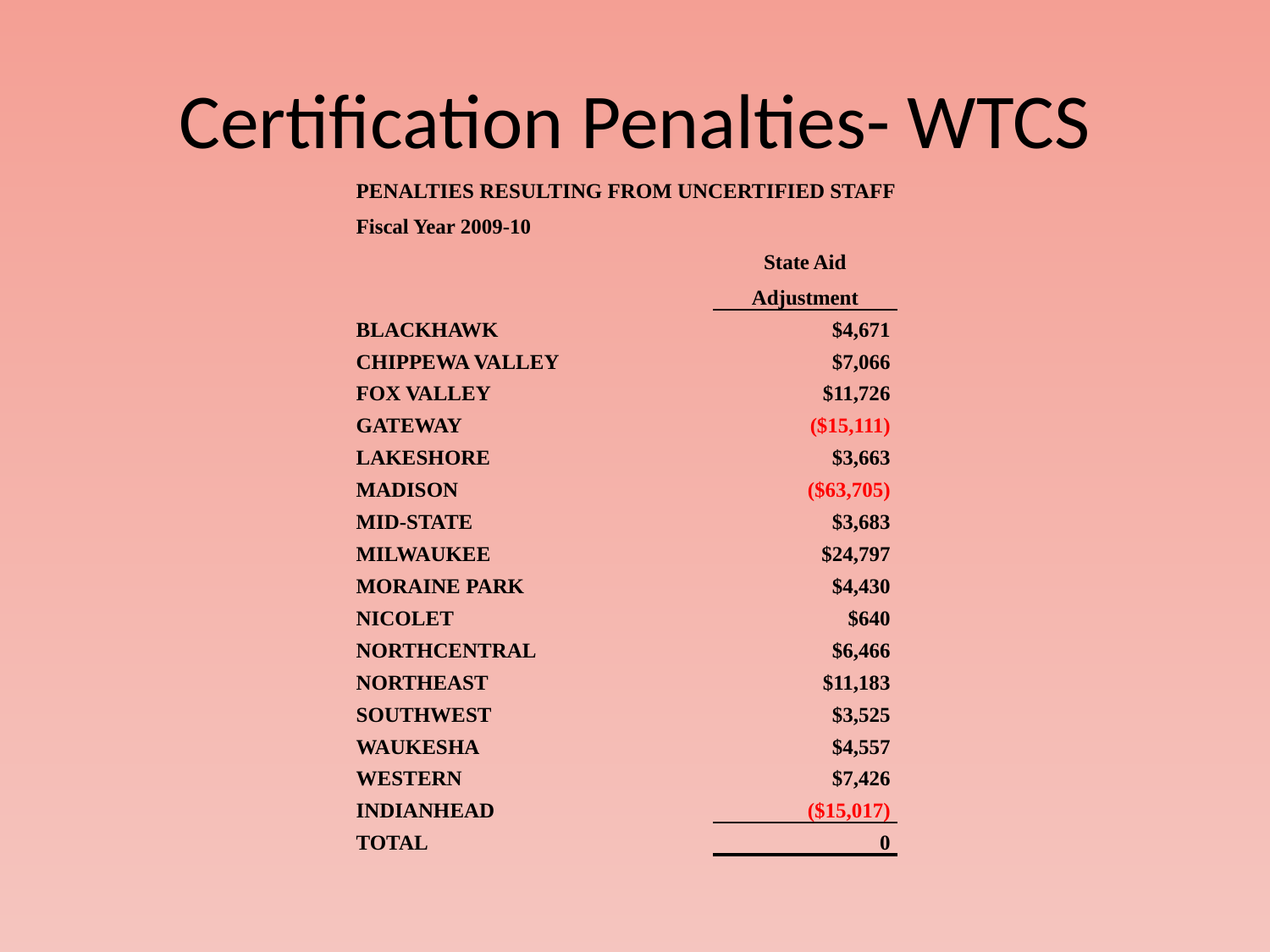

# Certification Penalties- WTCS
| PENALTIES RESULTING FROM UNCERTIFIED STAFF |  |  |  |  |  |  |  |  |  |  |  |  |  |  |
| --- | --- | --- | --- | --- | --- | --- | --- | --- | --- | --- | --- | --- | --- | --- |
| Fiscal Year 2009-10 |  |  |  |  |  |  |  |  |  |  |  |  |  |  |
|  | State Aid |  |  |  |  |  |  |  |  |  |  |  |  |  |
|  | Adjustment |  |  |  |  |  |  |  |  |  |  |  |  |  |
| BLACKHAWK | $4,671 |  |  |  |  |  |  |  |  |  |  |  |  |  |
| CHIPPEWA VALLEY | $7,066 |  |  |  |  |  |  |  |  |  |  |  |  |  |
| FOX VALLEY | $11,726 |  |  |  |  |  |  |  |  |  |  |  |  |  |
| GATEWAY | ($15,111) |  |  |  |  |  |  |  |  |  |  |  |  |  |
| LAKESHORE | $3,663 |  |  |  |  |  |  |  |  |  |  |  |  |  |
| MADISON | ($63,705) |  |  |  |  |  |  |  |  |  |  |  |  |  |
| MID-STATE | $3,683 |  |  |  |  |  |  |  |  |  |  |  |  |  |
| MILWAUKEE | $24,797 |  |  |  |  |  |  |  |  |  |  |  |  |  |
| MORAINE PARK | $4,430 |  |  |  |  |  |  |  |  |  |  |  |  |  |
| NICOLET | $640 |  |  |  |  |  |  |  |  |  |  |  |  |  |
| NORTHCENTRAL | $6,466 |  |  |  |  |  |  |  |  |  |  |  |  |  |
| NORTHEAST | $11,183 |  |  |  |  |  |  |  |  |  |  |  |  |  |
| SOUTHWEST | $3,525 |  |  |  |  |  |  |  |  |  |  |  |  |  |
| WAUKESHA | $4,557 |  |  |  |  |  |  |  |  |  |  |  |  |  |
| WESTERN | $7,426 |  |  |  |  |  |  |  |  |  |  |  |  |  |
| INDIANHEAD | ($15,017) |  |  |  |  |  |  |  |  |  |  |  |  |  |
| TOTAL | 0 |  |  |  |  |  |  |  |  |  |  |  |  |  |
|  |  |  |  |  |  |  |  |  |  |  |  |  |  |  |